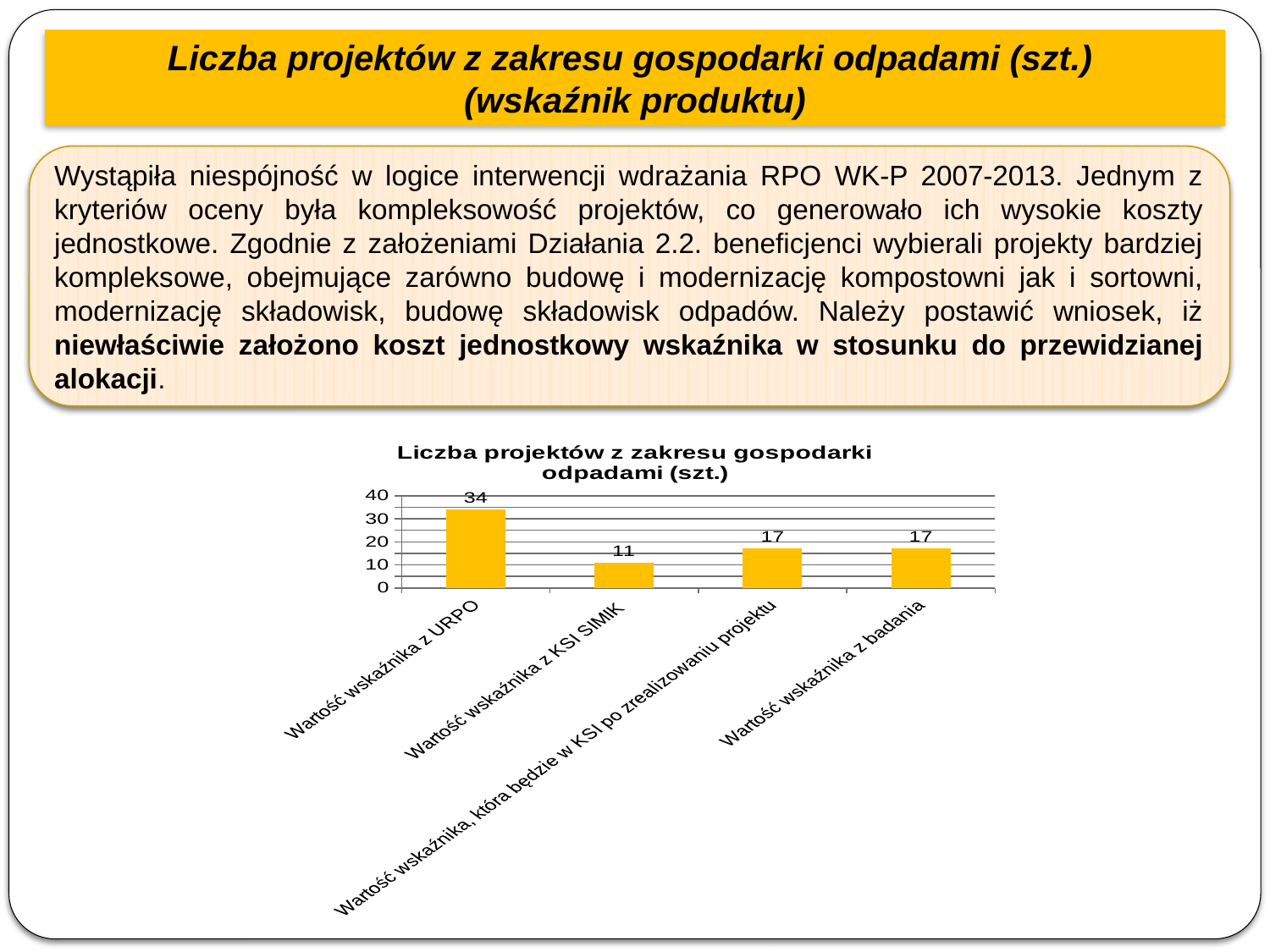

Liczba projektów z zakresu gospodarki odpadami (szt.)
(wskaźnik produktu)
Wystąpiła niespójność w logice interwencji wdrażania RPO WK-P 2007-2013. Jednym z kryteriów oceny była kompleksowość projektów, co generowało ich wysokie koszty jednostkowe. Zgodnie z założeniami Działania 2.2. beneficjenci wybierali projekty bardziej kompleksowe, obejmujące zarówno budowę i modernizację kompostowni jak i sortowni, modernizację składowisk, budowę składowisk odpadów. Należy postawić wniosek, iż niewłaściwie założono koszt jednostkowy wskaźnika w stosunku do przewidzianej alokacji.

### Chart:

| Category | Liczba projektów z zakresu gospodarki odpadami (szt.) |
|---|---|
| Wartość wskaźnika z URPO | 34.0 |
| Wartość wskaźnika z KSI SIMIK  | 11.0 |
| Wartość wskaźnika, która będzie w KSI po zrealizowaniu projektu | 17.0 |
| Wartość wskaźnika z badania | 17.0 |